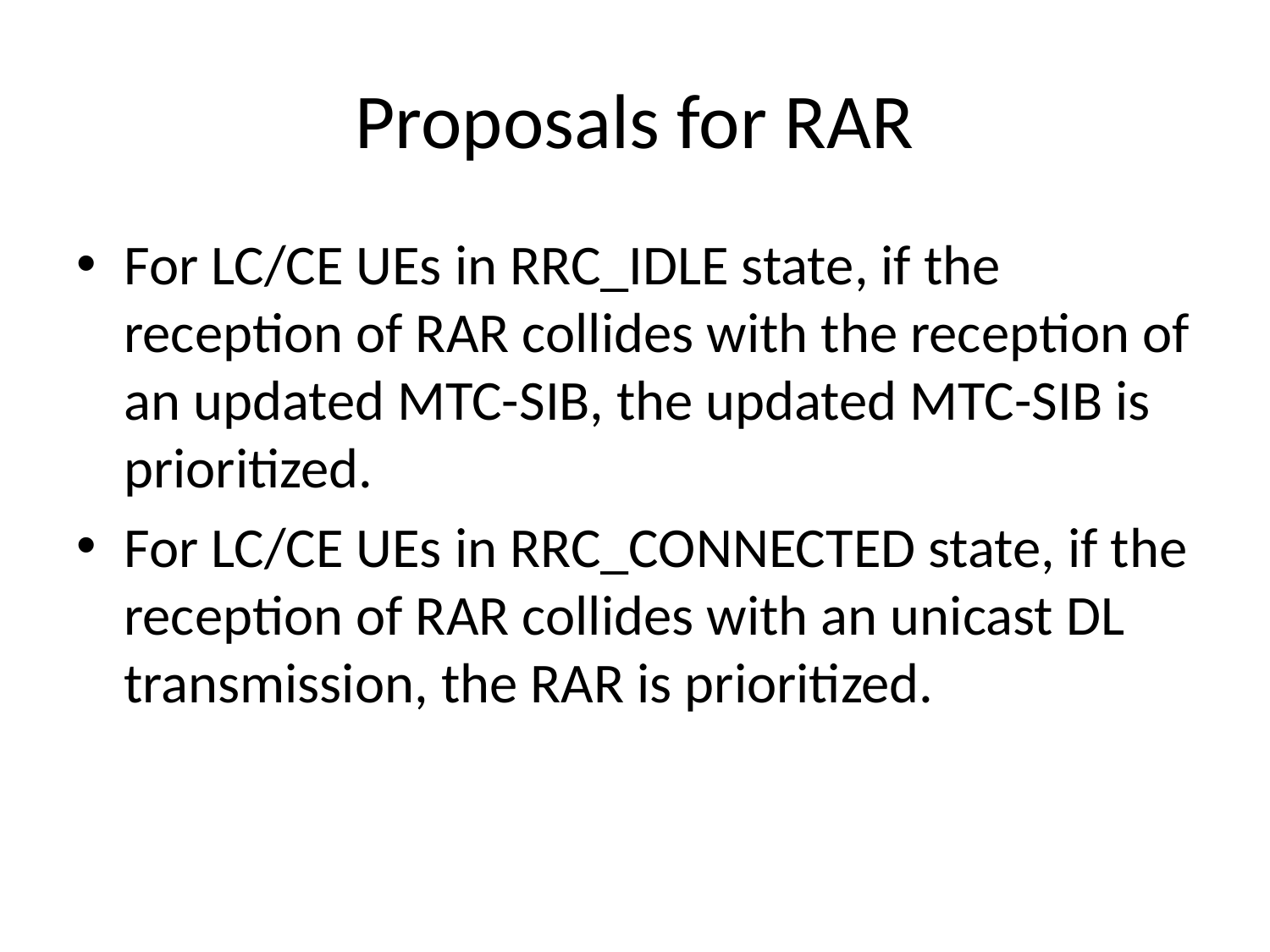

# Proposals for RAR
For LC/CE UEs in RRC_IDLE state, if the reception of RAR collides with the reception of an updated MTC-SIB, the updated MTC-SIB is prioritized.
For LC/CE UEs in RRC_CONNECTED state, if the reception of RAR collides with an unicast DL transmission, the RAR is prioritized.